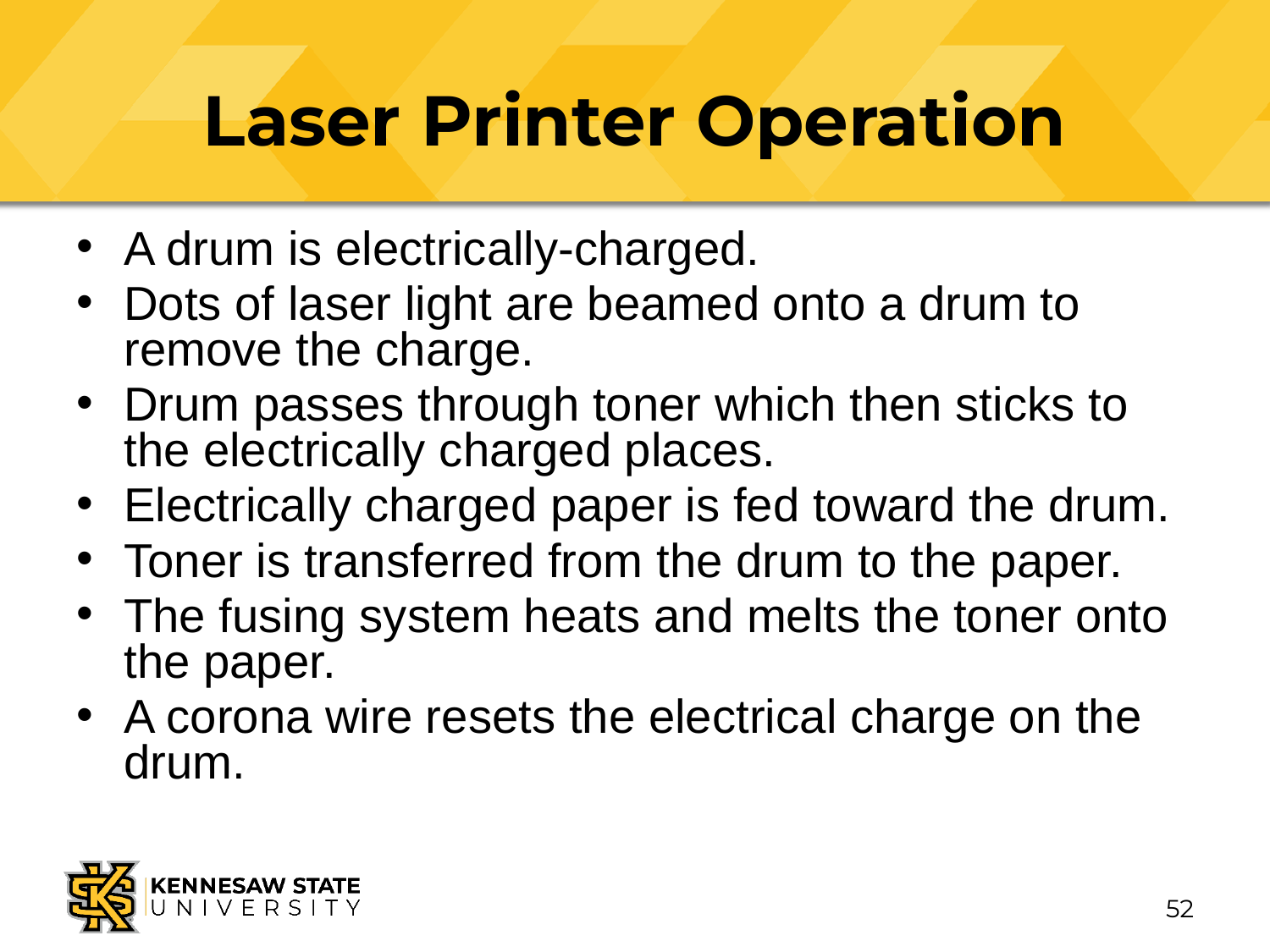

# Laser Printer Operation
A drum is electrically-charged.
Dots of laser light are beamed onto a drum to remove the charge.
Drum passes through toner which then sticks to the electrically charged places.
Electrically charged paper is fed toward the drum.
Toner is transferred from the drum to the paper.
The fusing system heats and melts the toner onto the paper.
A corona wire resets the electrical charge on the drum.
52